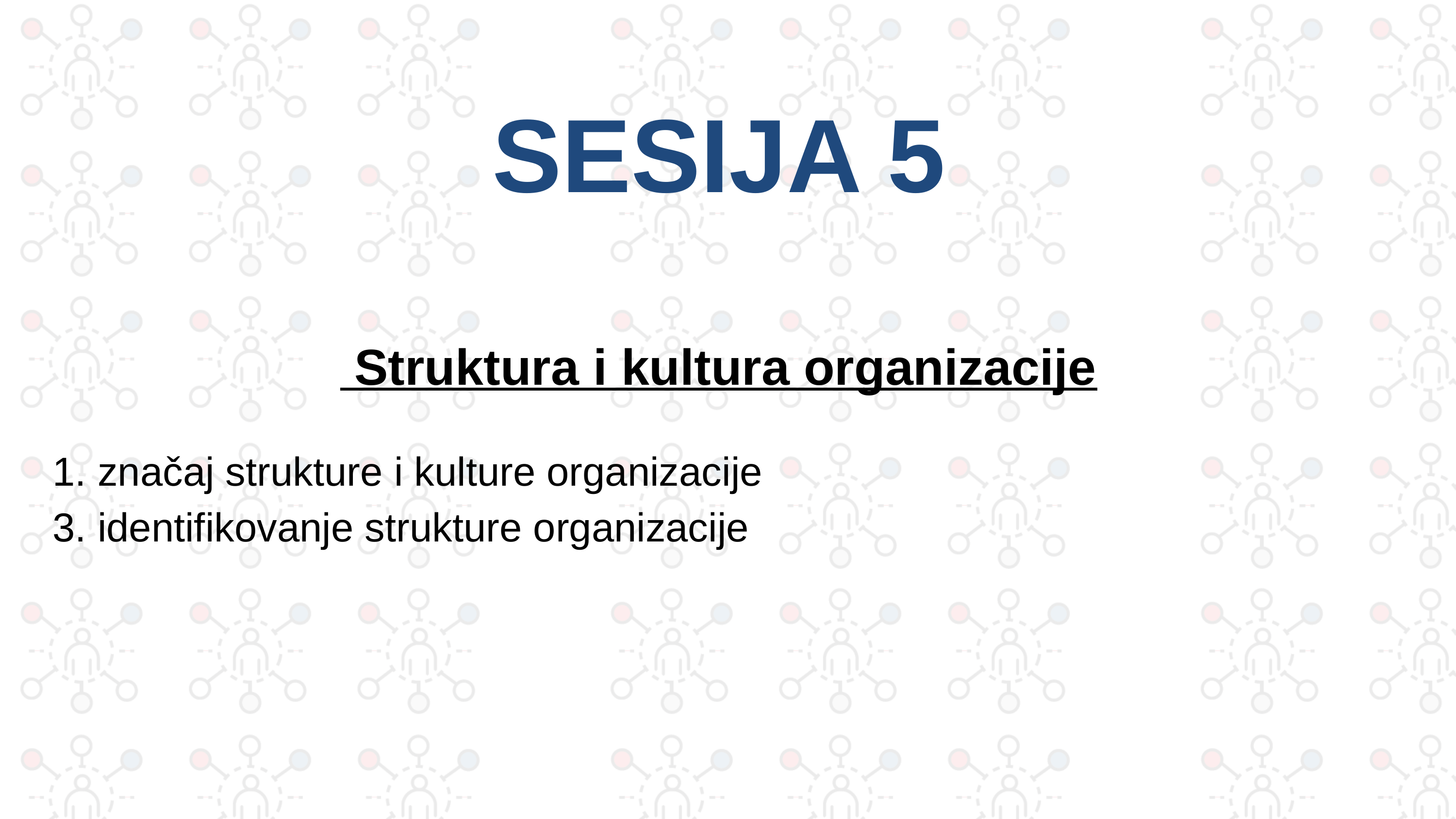

SESIJA 5
# Struktura i kultura organizacije

1. značaj strukture i kulture organizacije
3. identifikovanje strukture organizacije